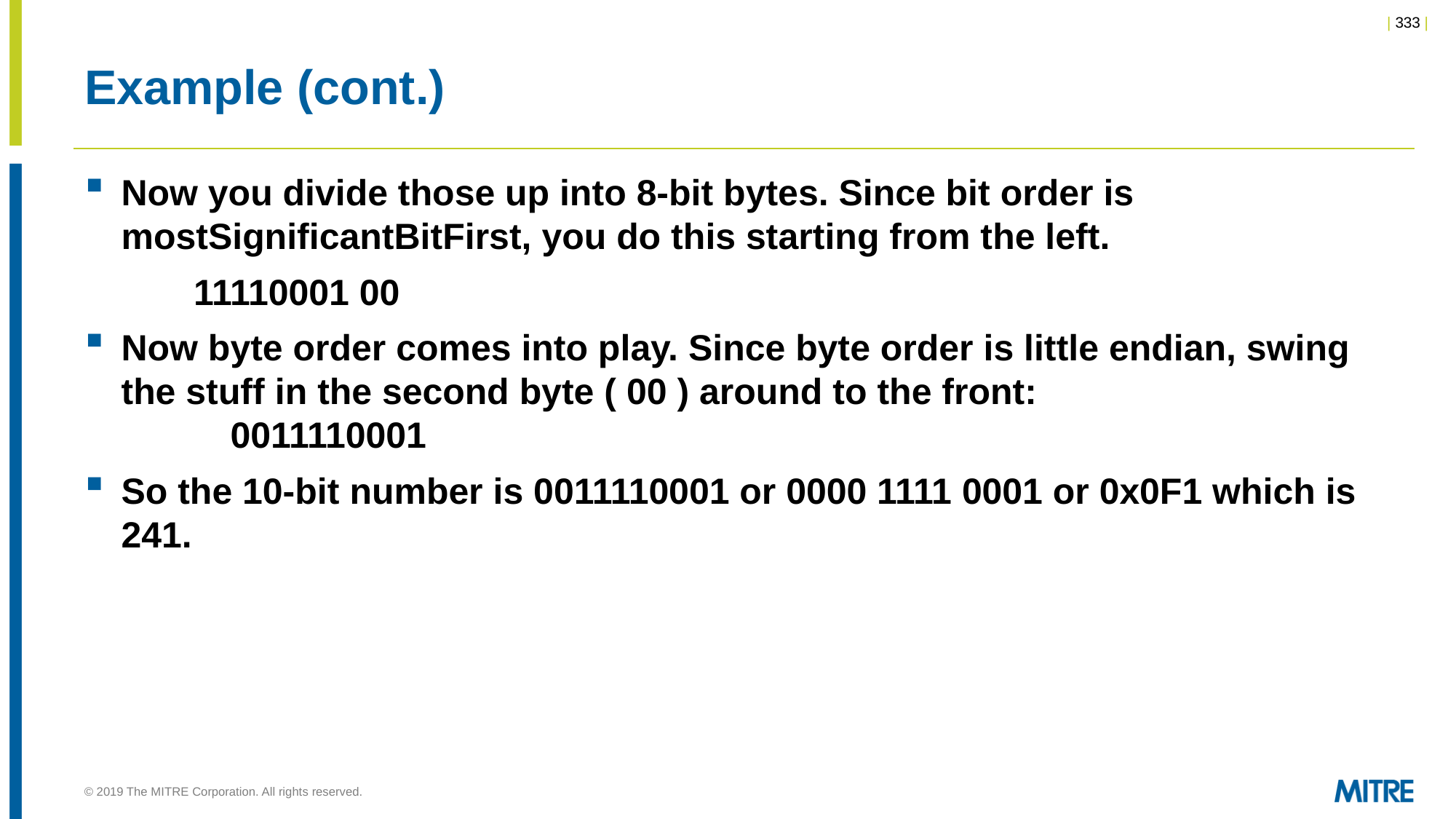

# Example (cont.)
Now you divide those up into 8-bit bytes. Since bit order is mostSignificantBitFirst, you do this starting from the left.
	11110001 00
Now byte order comes into play. Since byte order is little endian, swing the stuff in the second byte ( 00 ) around to the front:
 	0011110001
So the 10-bit number is 0011110001 or 0000 1111 0001 or 0x0F1 which is 241.
© 2019 The MITRE Corporation. All rights reserved.